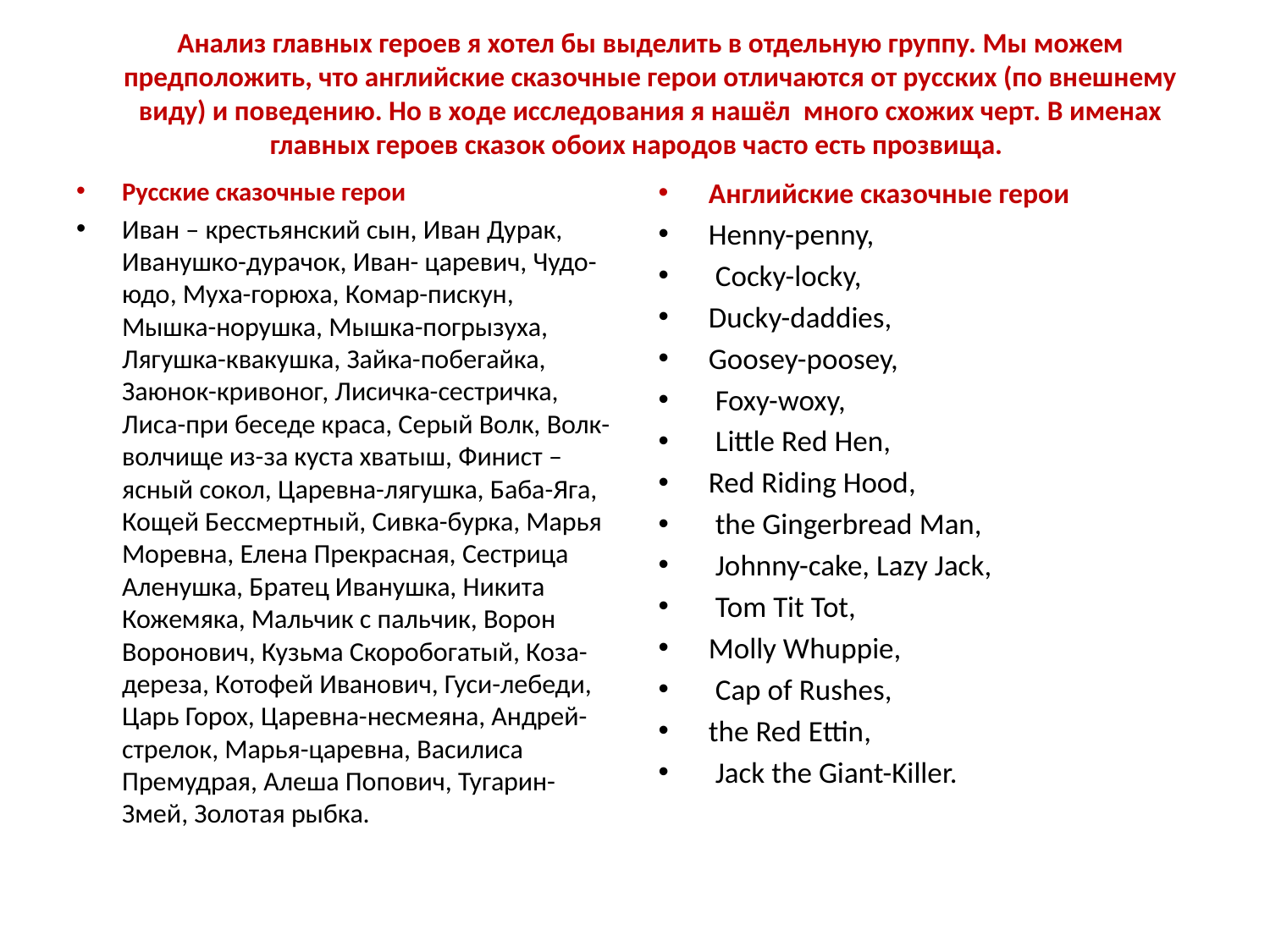

# Анализ главных героев я хотел бы выделить в отдельную группу. Мы можем предположить, что английские сказочные герои отличаются от русских (по внешнему виду) и поведению. Но в ходе исследования я нашёл  много схожих черт. В именах главных героев сказок обоих народов часто есть прозвища.
Русские сказочные герои
Иван – крестьянский сын, Иван Дурак, Иванушко-дурачок, Иван- царевич, Чудо-юдо, Муха-горюха, Комар-пискун, Мышка-норушка, Мышка-погрызуха, Лягушка-квакушка, Зайка-побегайка, Заюнок-кривоног, Лисичка-сестричка, Лиса-при беседе краса, Серый Волк, Волк-волчище из-за куста хватыш, Финист – ясный сокол, Царевна-лягушка, Баба-Яга, Кощей Бессмертный, Сивка-бурка, Марья Моревна, Елена Прекрасная, Сестрица Аленушка, Братец Иванушка, Никита Кожемяка, Мальчик с пальчик, Ворон Воронович, Кузьма Скоробогатый, Коза-дереза, Котофей Иванович, Гуси-лебеди,  Царь Горох, Царевна-несмеяна, Андрей-стрелок, Марья-царевна, Василиса Премудрая, Алеша Попович, Тугарин-Змей, Золотая рыбка.
Английские сказочные герои
Henny-penny,
 Cocky-locky,
Ducky-daddies,
Goosey-poosey,
 Foxy-woxy,
 Little Red Hen,
Red Riding Hood,
 the Gingerbread Man,
 Johnny-cake, Lazy Jack,
 Tom Tit Tot,
Molly Whuppie,
 Cap of Rushes,
the Red Ettin,
 Jack the Giant-Killer.